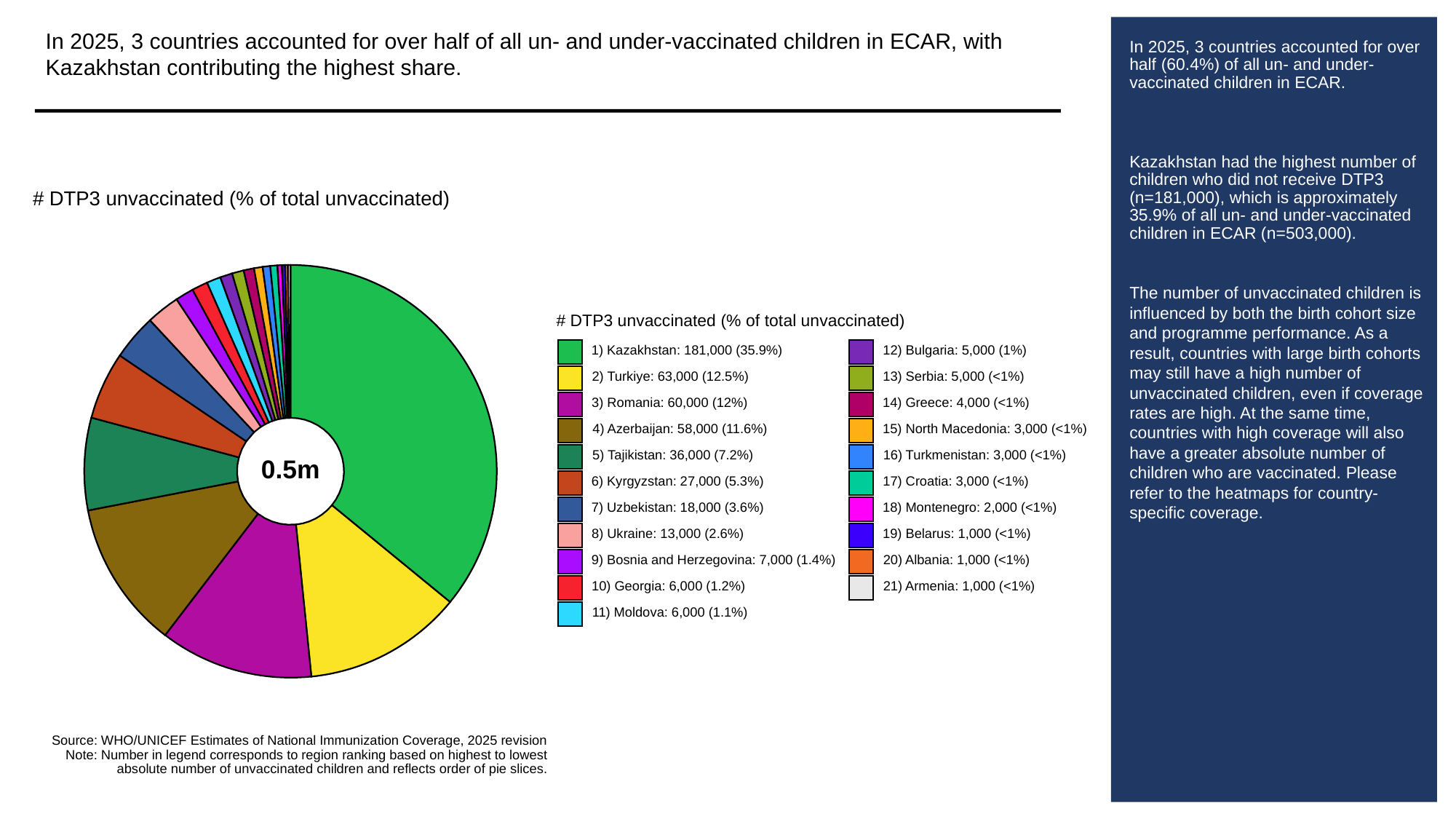

In 2025, 3 countries accounted for over half of all un- and under-vaccinated children in ECAR, with Kazakhstan contributing the highest share.
# In 2025, 3 countries accounted for over half (60.4%) of all un- and under-vaccinated children in ECAR.

Kazakhstan had the highest number of children who did not receive DTP3 (n=181,000), which is approximately 35.9% of all un- and under-vaccinated children in ECAR (n=503,000).

The number of unvaccinated children is influenced by both the birth cohort size and programme performance. As a result, countries with large birth cohorts may still have a high number of unvaccinated children, even if coverage rates are high. At the same time, countries with high coverage will also have a greater absolute number of children who are vaccinated. Please refer to the heatmaps for country-specific coverage.

# DTP3 unvaccinated (% of total unvaccinated)

# DTP3 unvaccinated (% of total unvaccinated)

1) Kazakhstan: 181,000 (35.9%)
12) Bulgaria: 5,000 (1%)

2) Turkiye: 63,000 (12.5%)
13) Serbia: 5,000 (<1%)

3) Romania: 60,000 (12%)
14) Greece: 4,000 (<1%)

4) Azerbaijan: 58,000 (11.6%)
15) North Macedonia: 3,000 (<1%)

5) Tajikistan: 36,000 (7.2%)
16) Turkmenistan: 3,000 (<1%)
0.5m

6) Kyrgyzstan: 27,000 (5.3%)
17) Croatia: 3,000 (<1%)

7) Uzbekistan: 18,000 (3.6%)
18) Montenegro: 2,000 (<1%)

8) Ukraine: 13,000 (2.6%)
19) Belarus: 1,000 (<1%)

9) Bosnia and Herzegovina: 7,000 (1.4%)
20) Albania: 1,000 (<1%)

10) Georgia: 6,000 (1.2%)
21) Armenia: 1,000 (<1%)

11) Moldova: 6,000 (1.1%)
Source: WHO/UNICEF Estimates of National Immunization Coverage, 2025 revision
Note: Number in legend corresponds to region ranking based on highest to lowest
absolute number of unvaccinated children and reflects order of pie slices.